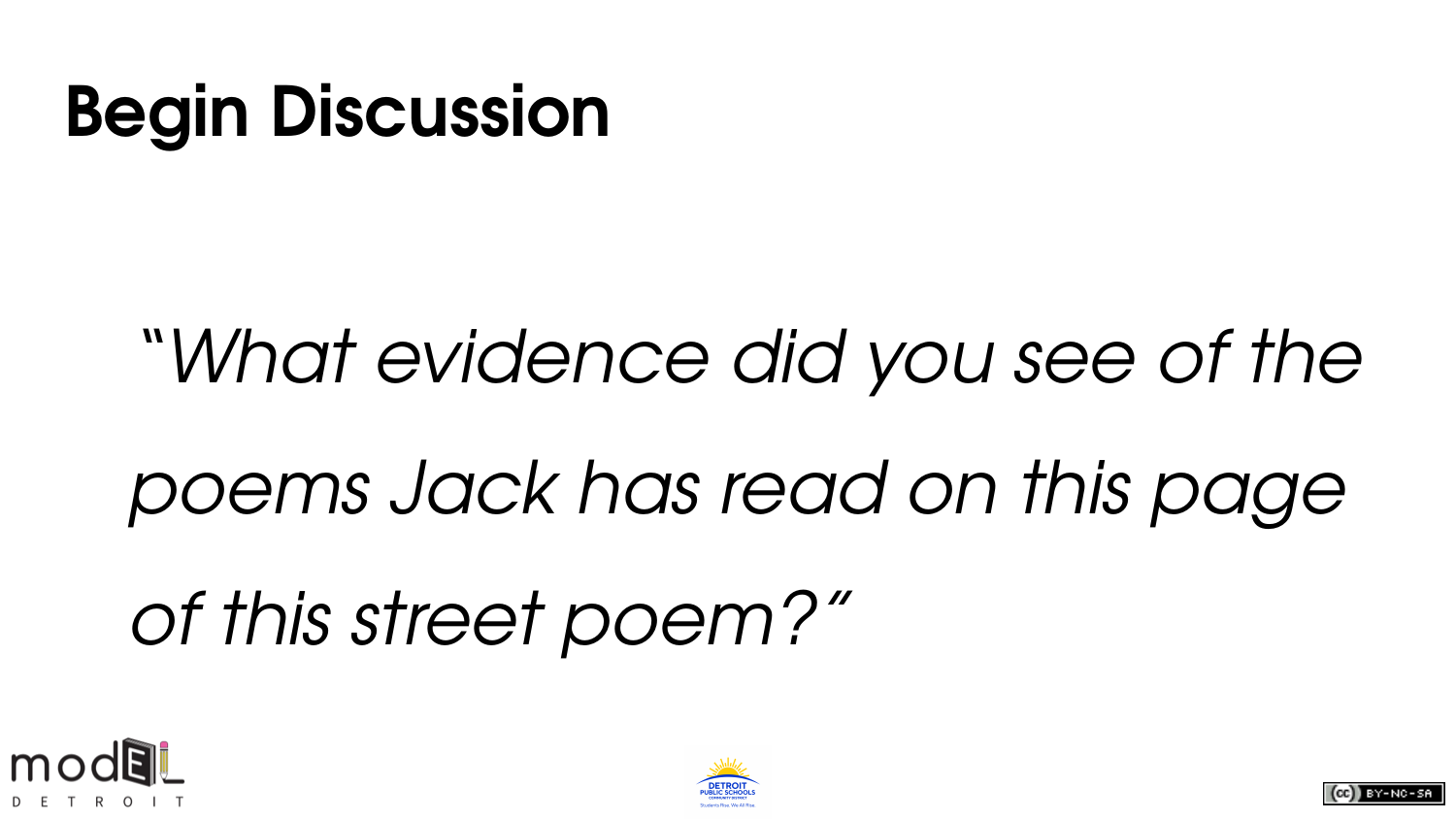

# Begin Discussion
“What evidence did you see of the poems Jack has read on this page of this street poem?”